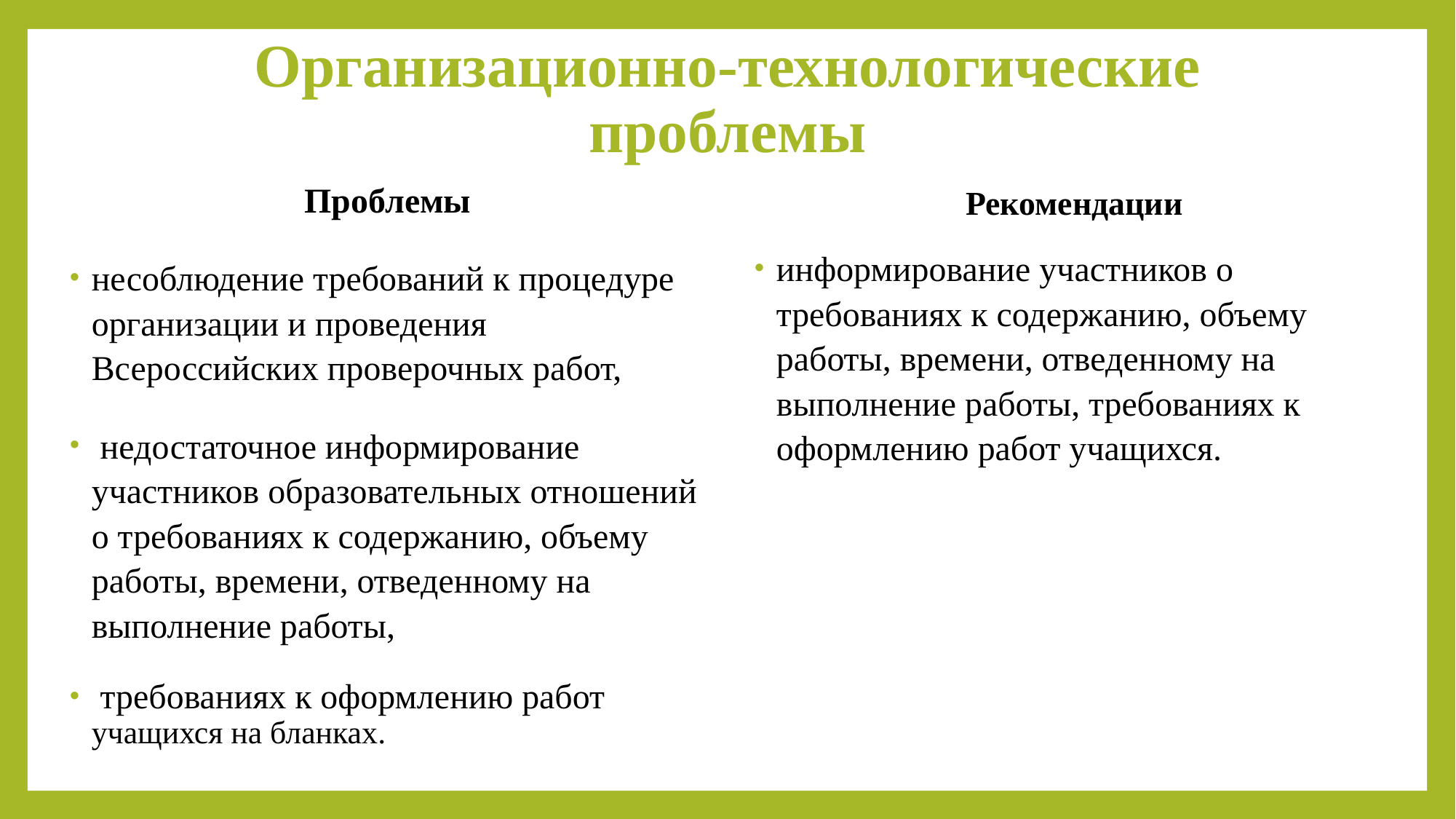

# Организационно-технологические проблемы
Проблемы
несоблюдение требований к процедуре организации и проведения Всероссийских проверочных работ,
 недостаточное информирование участников образовательных отношений о требованиях к содержанию, объему работы, времени, отведенному на выполнение работы,
 требованиях к оформлению работ учащихся на бланках.
Рекомендации
информирование участников о требованиях к содержанию, объему работы, времени, отведенному на выполнение работы, требованиях к оформлению работ учащихся.